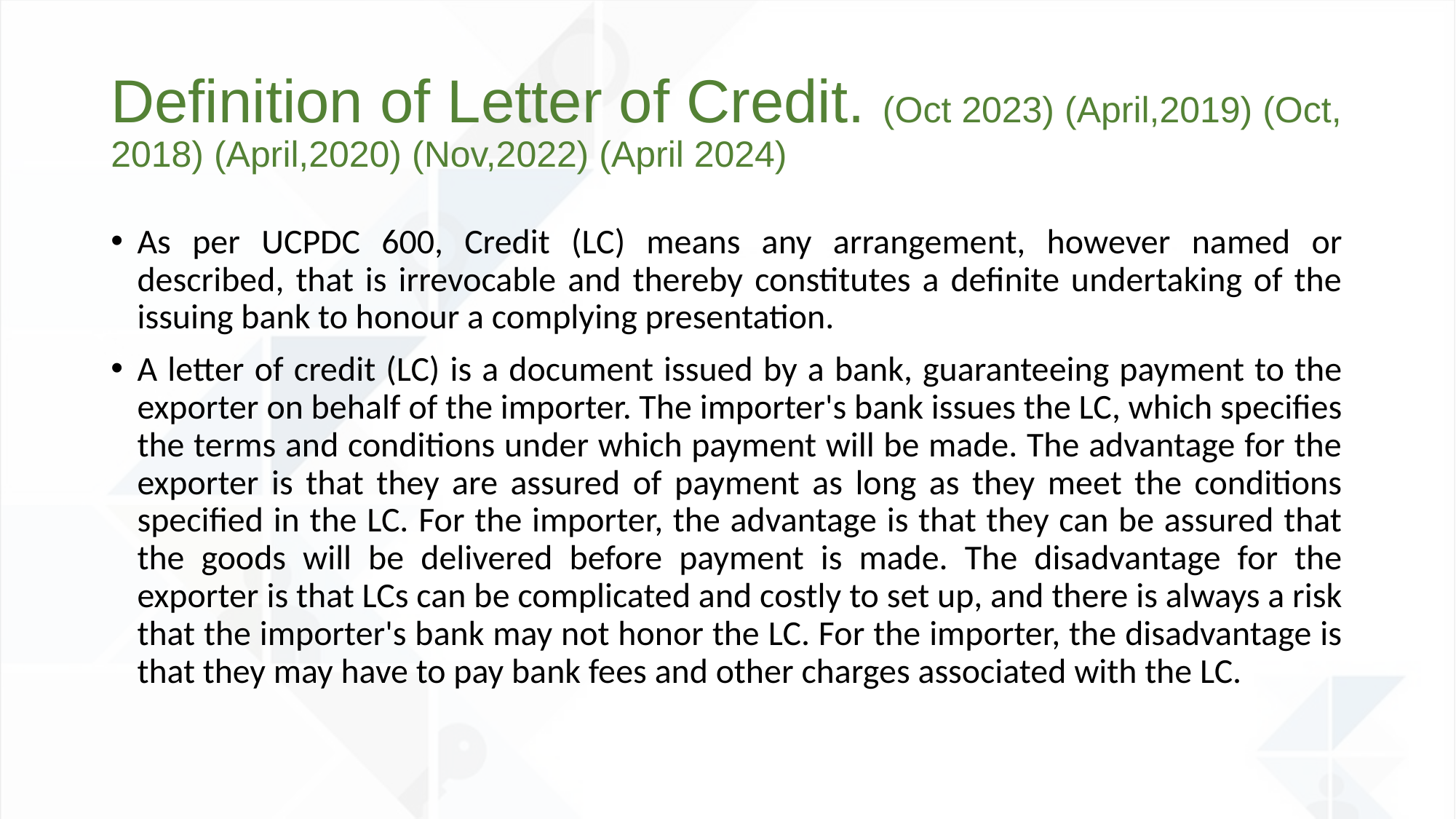

# Definition of Letter of Credit. (Oct 2023) (April,2019) (Oct, 2018) (April,2020) (Nov,2022) (April 2024)
As per UCPDC 600, Credit (LC) means any arrangement, however named or described, that is irrevocable and thereby constitutes a definite undertaking of the issuing bank to honour a complying presentation.
A letter of credit (LC) is a document issued by a bank, guaranteeing payment to the exporter on behalf of the importer. The importer's bank issues the LC, which specifies the terms and conditions under which payment will be made. The advantage for the exporter is that they are assured of payment as long as they meet the conditions specified in the LC. For the importer, the advantage is that they can be assured that the goods will be delivered before payment is made. The disadvantage for the exporter is that LCs can be complicated and costly to set up, and there is always a risk that the importer's bank may not honor the LC. For the importer, the disadvantage is that they may have to pay bank fees and other charges associated with the LC.